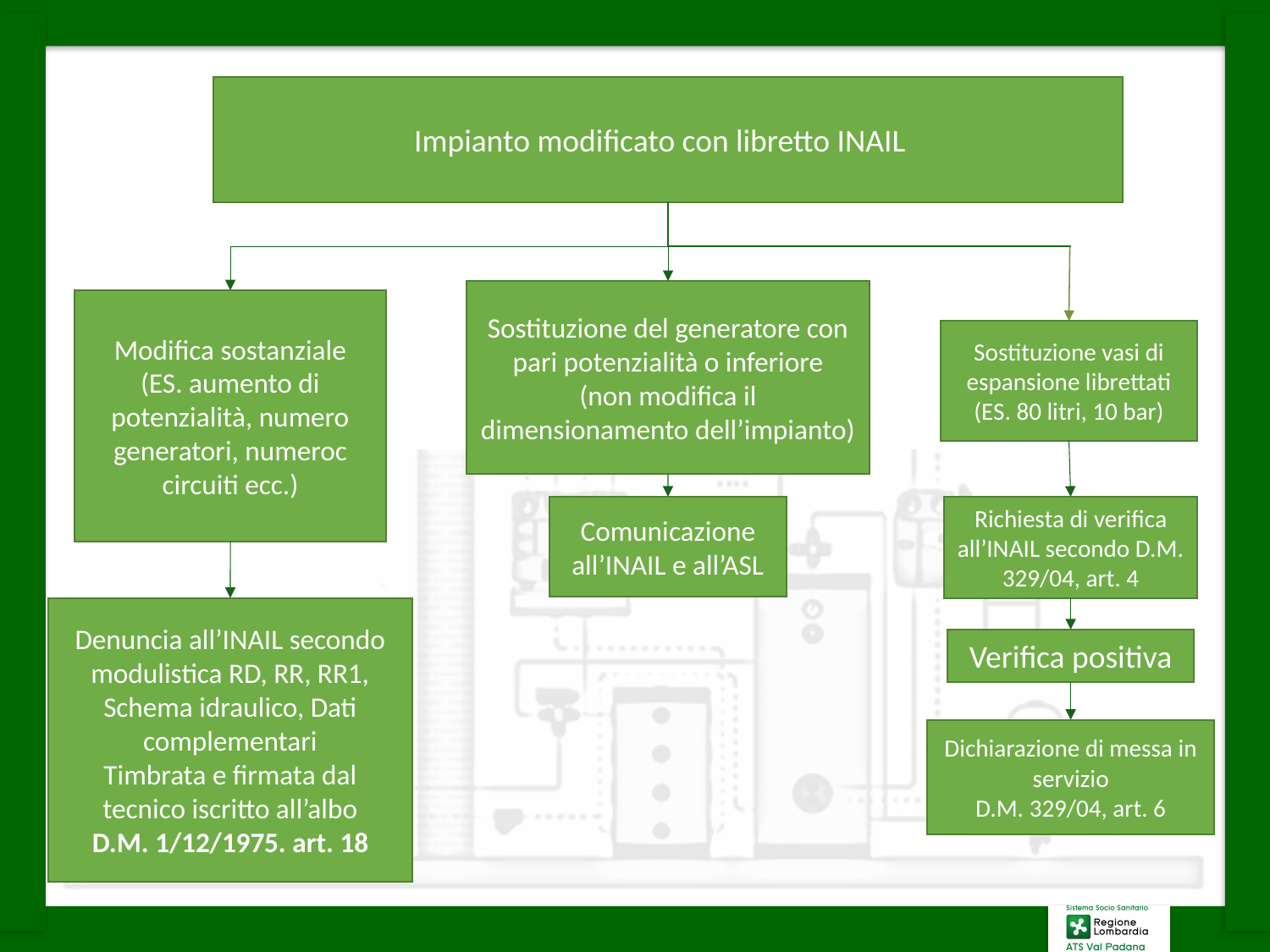

Impianto modificato con libretto INAIL
Sostituzione del generatore con pari potenzialità o inferiore
(non modifica il dimensionamento dell’impianto)
Modifica sostanziale
(ES. aumento di potenzialità, numero generatori, numeroc circuiti ecc.)
Sostituzione vasi di espansione librettati
(ES. 80 litri, 10 bar)
Comunicazione all’INAIL e all’ASL
Richiesta di verifica all’INAIL secondo D.M. 329/04, art. 4
Denuncia all’INAIL secondo modulistica RD, RR, RR1, Schema idraulico, Dati complementari
Timbrata e firmata dal tecnico iscritto all’albo
D.M. 1/12/1975. art. 18
Verifica positiva
Dichiarazione di messa in servizio
D.M. 329/04, art. 6